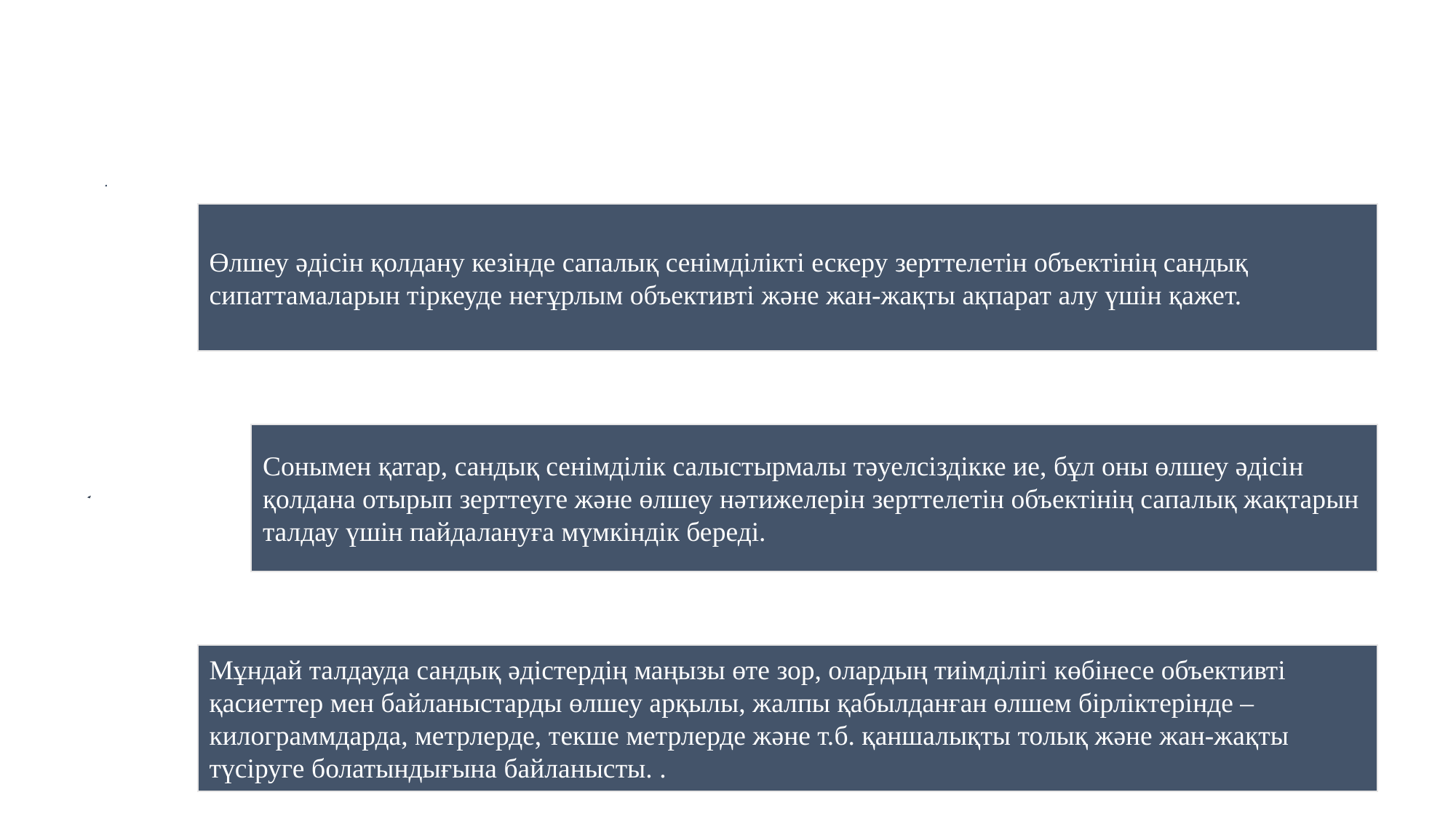

Өлшеу әдісін қолдану кезінде сапалық сенімділікті ескеру зерттелетін объектінің сандық сипаттамаларын тіркеуде неғұрлым объективті және жан-жақты ақпарат алу үшін қажет.
Сонымен қатар, сандық сенімділік салыстырмалы тәуелсіздікке ие, бұл оны өлшеу әдісін қолдана отырып зерттеуге және өлшеу нәтижелерін зерттелетін объектінің сапалық жақтарын талдау үшін пайдалануға мүмкіндік береді.
Мұндай талдауда сандық әдістердің маңызы өте зор, олардың тиімділігі көбінесе объективті қасиеттер мен байланыстарды өлшеу арқылы, жалпы қабылданған өлшем бірліктерінде – килограммдарда, метрлерде, текше метрлерде және т.б. қаншалықты толық және жан-жақты түсіруге болатындығына байланысты. .